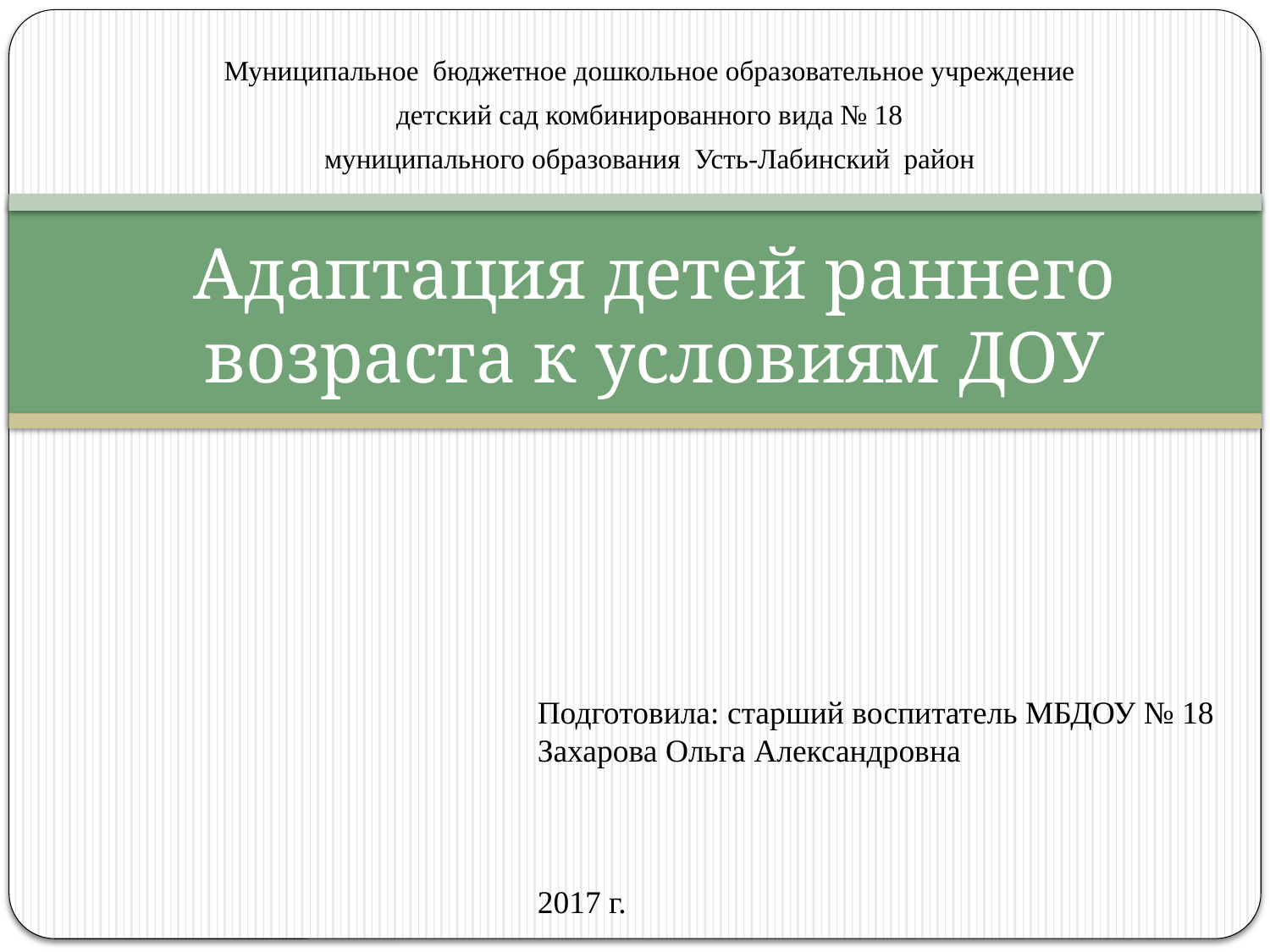

Муниципальное  бюджетное дошкольное образовательное учреждение
детский сад комбинированного вида № 18
муниципального образования  Усть-Лабинский  район

# Адаптация детей раннего возраста к условиям ДОУ
Подготовила: старший воспитатель МБДОУ № 18
Захарова Ольга Александровна
2017 г.